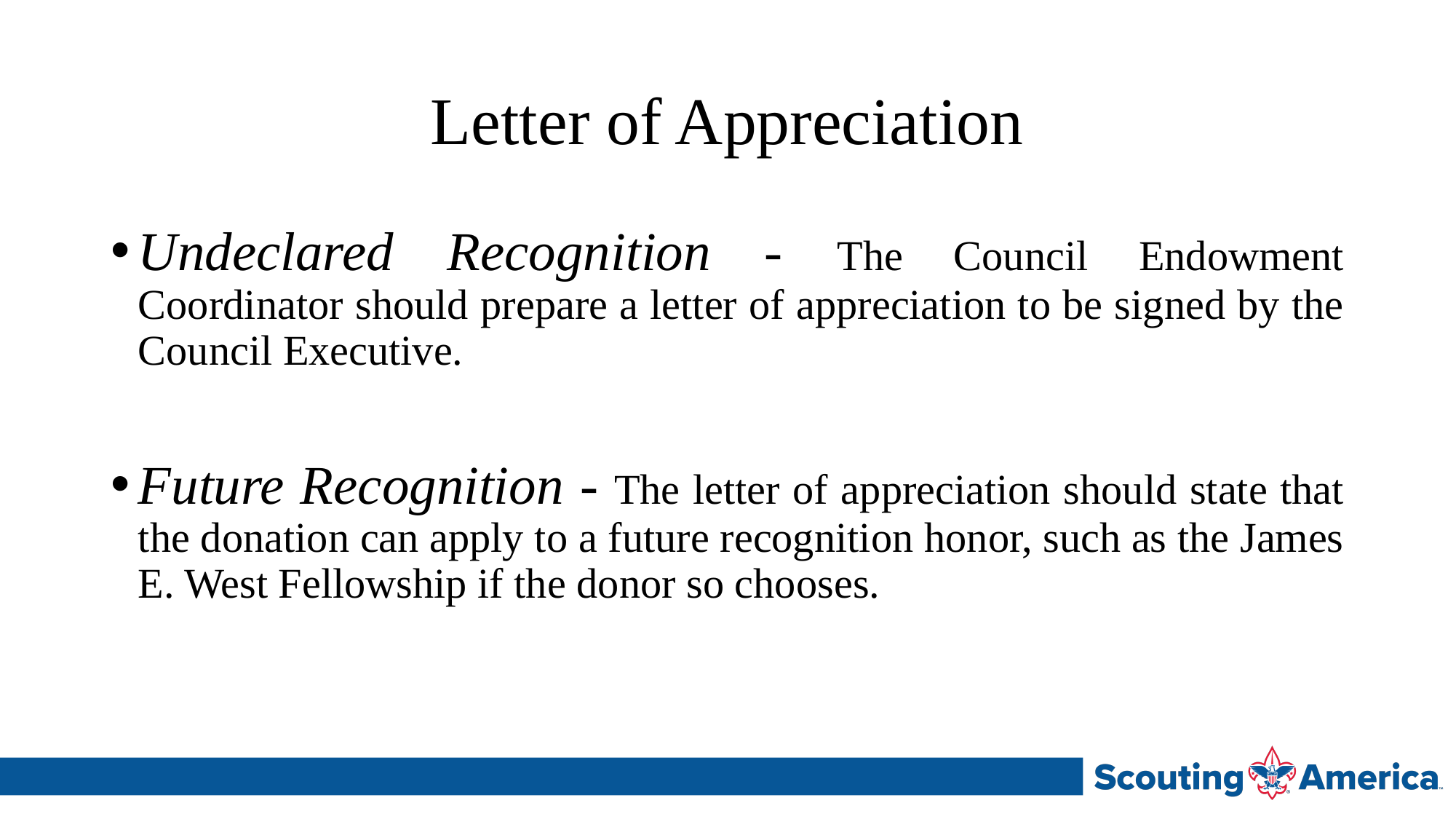

# Letter of Appreciation
Undeclared Recognition - The Council Endowment Coordinator should prepare a letter of appreciation to be signed by the Council Executive.

Future Recognition - The letter of appreciation should state that the donation can apply to a future recognition honor, such as the James E. West Fellowship if the donor so chooses.